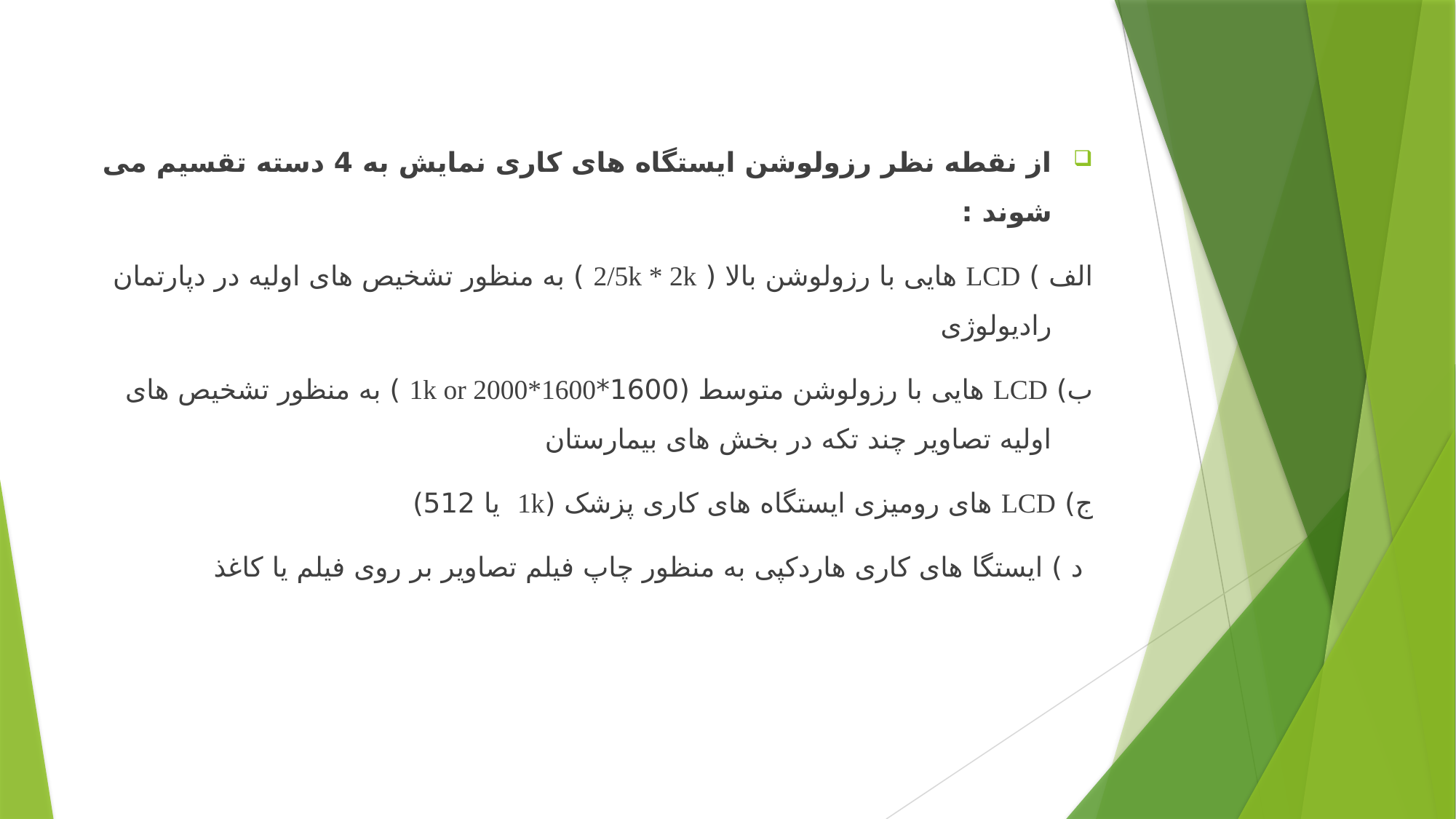

از نقطه نظر رزولوشن ایستگاه های کاری نمایش به 4 دسته تقسیم می شوند :
الف ) LCD هایی با رزولوشن بالا ( 2/5k * 2k ) به منظور تشخیص های اولیه در دپارتمان رادیولوژی
ب) LCD هایی با رزولوشن متوسط (1600*1k or 2000*1600 ) به منظور تشخیص های اولیه تصاویر چند تکه در بخش های بیمارستان
ج) LCD های رومیزی ایستگاه های کاری پزشک (1k  یا 512)
د ) ایستگا های کاری هاردکپی به منظور چاپ فیلم تصاویر بر روی فیلم یا کاغذ